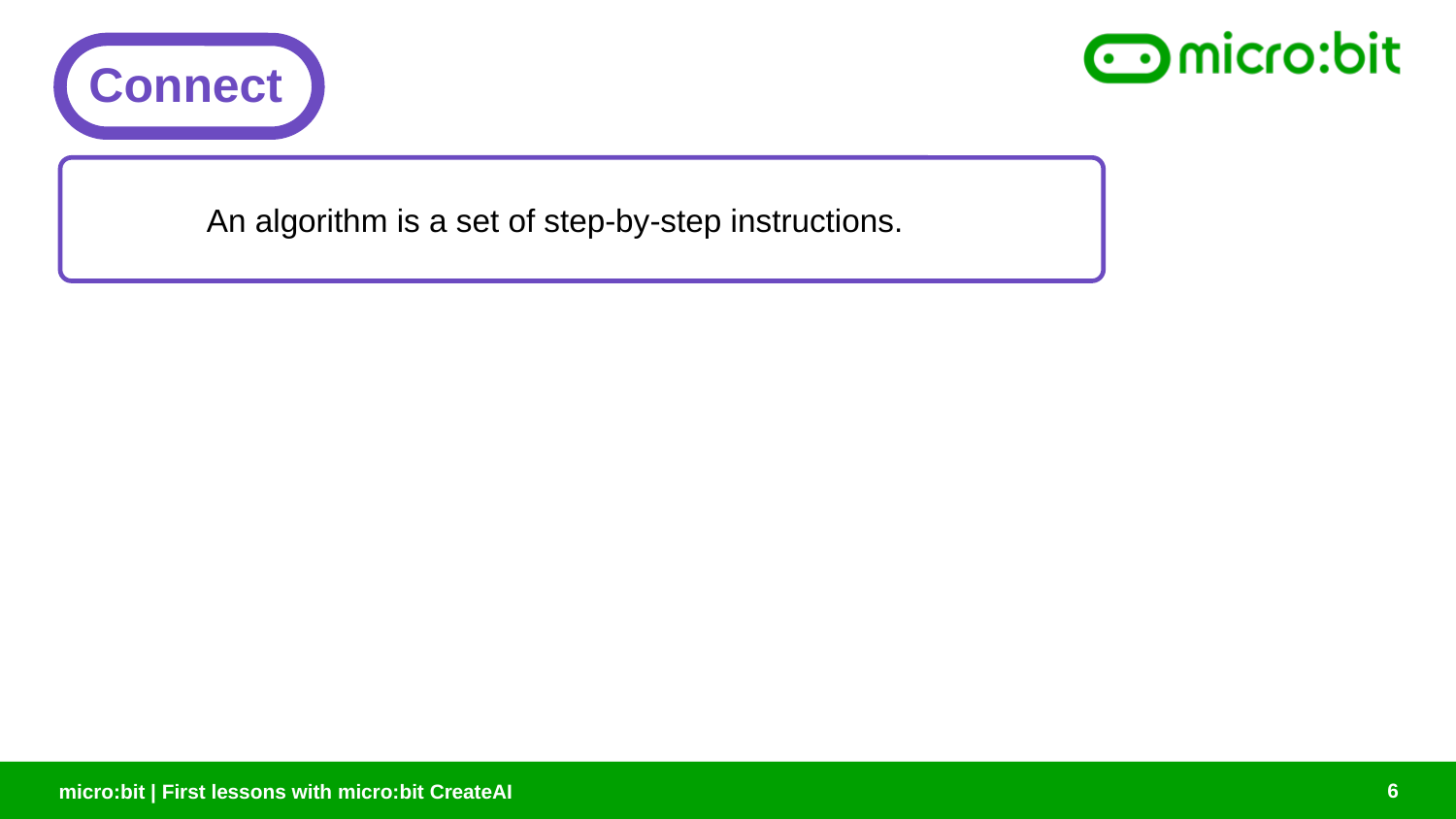

# Connect
Connect

An algorithm is a set of step-by-step instructions.